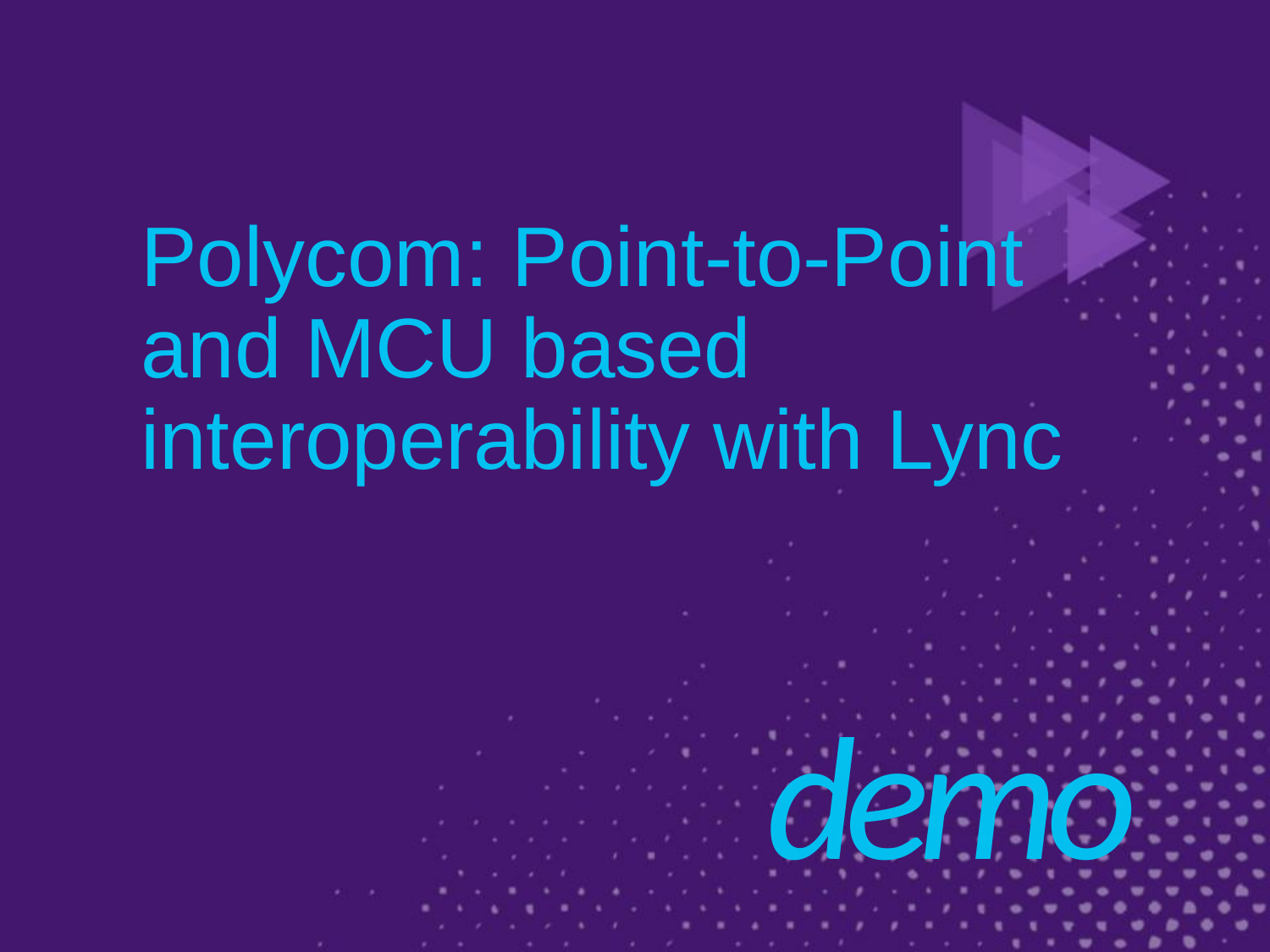

# Polycom: Point-to-Point and MCU based interoperability with Lync
demo